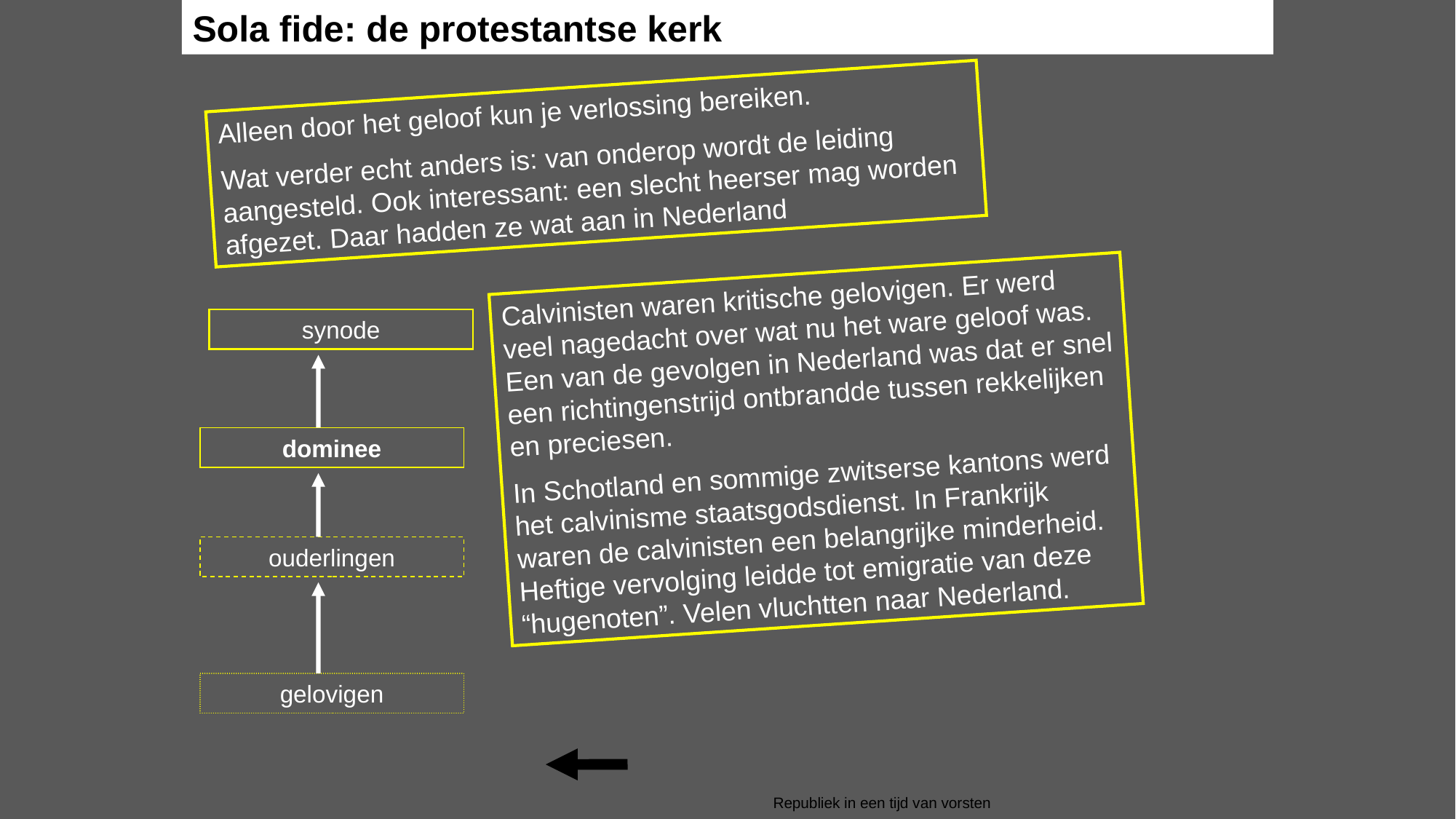

Sola fide: de protestantse kerk
Alleen door het geloof kun je verlossing bereiken.
Wat verder echt anders is: van onderop wordt de leiding aangesteld. Ook interessant: een slecht heerser mag worden afgezet. Daar hadden ze wat aan in Nederland

Calvinisten waren kritische gelovigen. Er werd veel nagedacht over wat nu het ware geloof was. Een van de gevolgen in Nederland was dat er snel een richtingenstrijd ontbrandde tussen rekkelijken en preciesen.
In Schotland en sommige zwitserse kantons werd het calvinisme staatsgodsdienst. In Frankrijk waren de calvinisten een belangrijke minderheid. Heftige vervolging leidde tot emigratie van deze “hugenoten”. Velen vluchtten naar Nederland.

synode

dominee

ouderlingen

gelovigen

Republiek in een tijd van vorsten